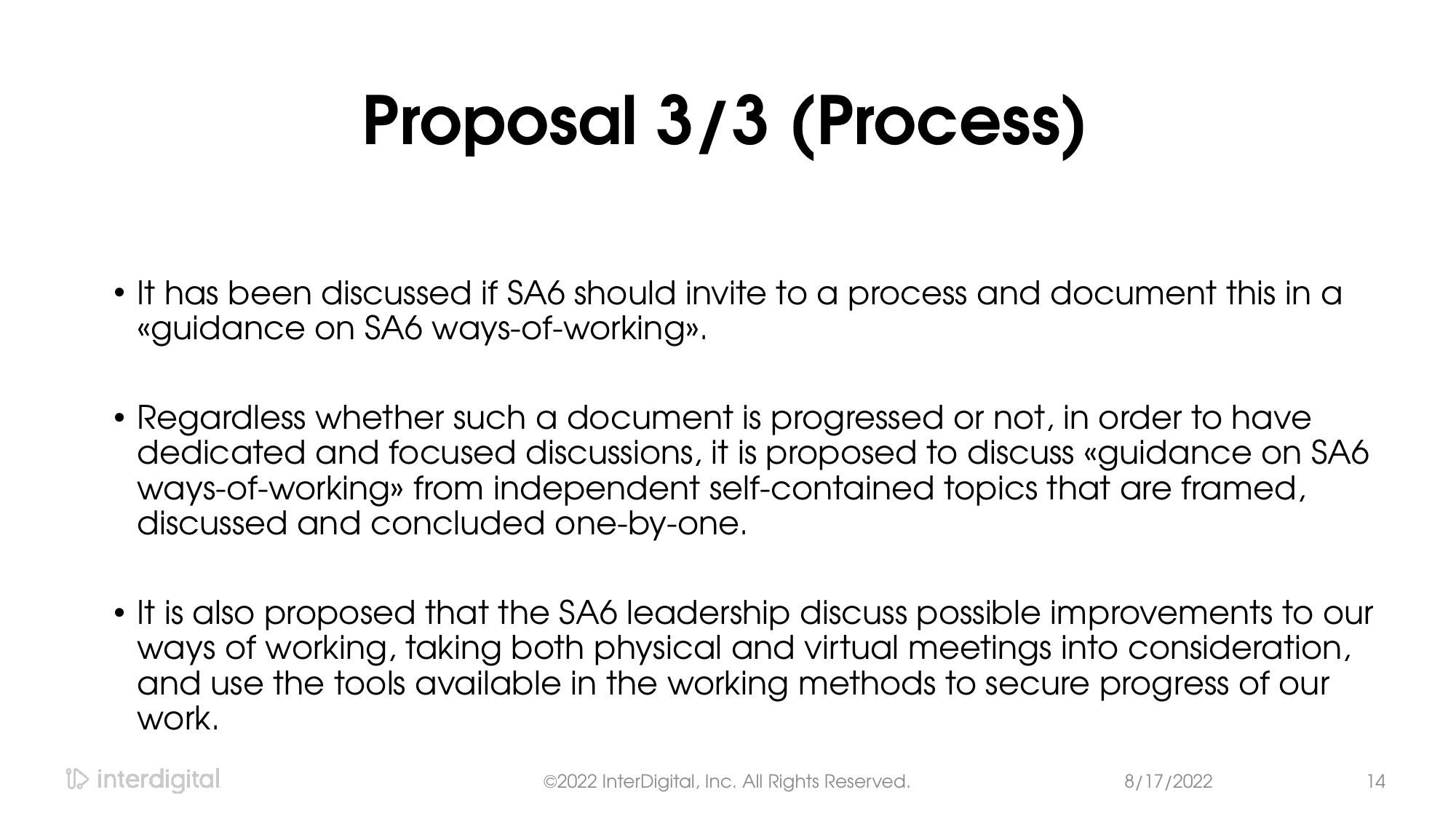

# Proposal 3/3 (Process)

It has been discussed if SA6 should invite to a process and document this in a «guidance on SA6 ways-of-working».

Regardless whether such a document is progressed or not, in order to have dedicated and focused discussions, it is proposed to discuss «guidance on SA6 ways-of-working» from independent self-contained topics that are framed, discussed and concluded one-by-one.

It is also proposed that the SA6 leadership discuss possible improvements to our ways of working, taking both physical and virtual meetings into consideration, and use the tools available in the working methods to secure progress of our work.
©2022 InterDigital, Inc. All Rights Reserved.
8/17/2022
14